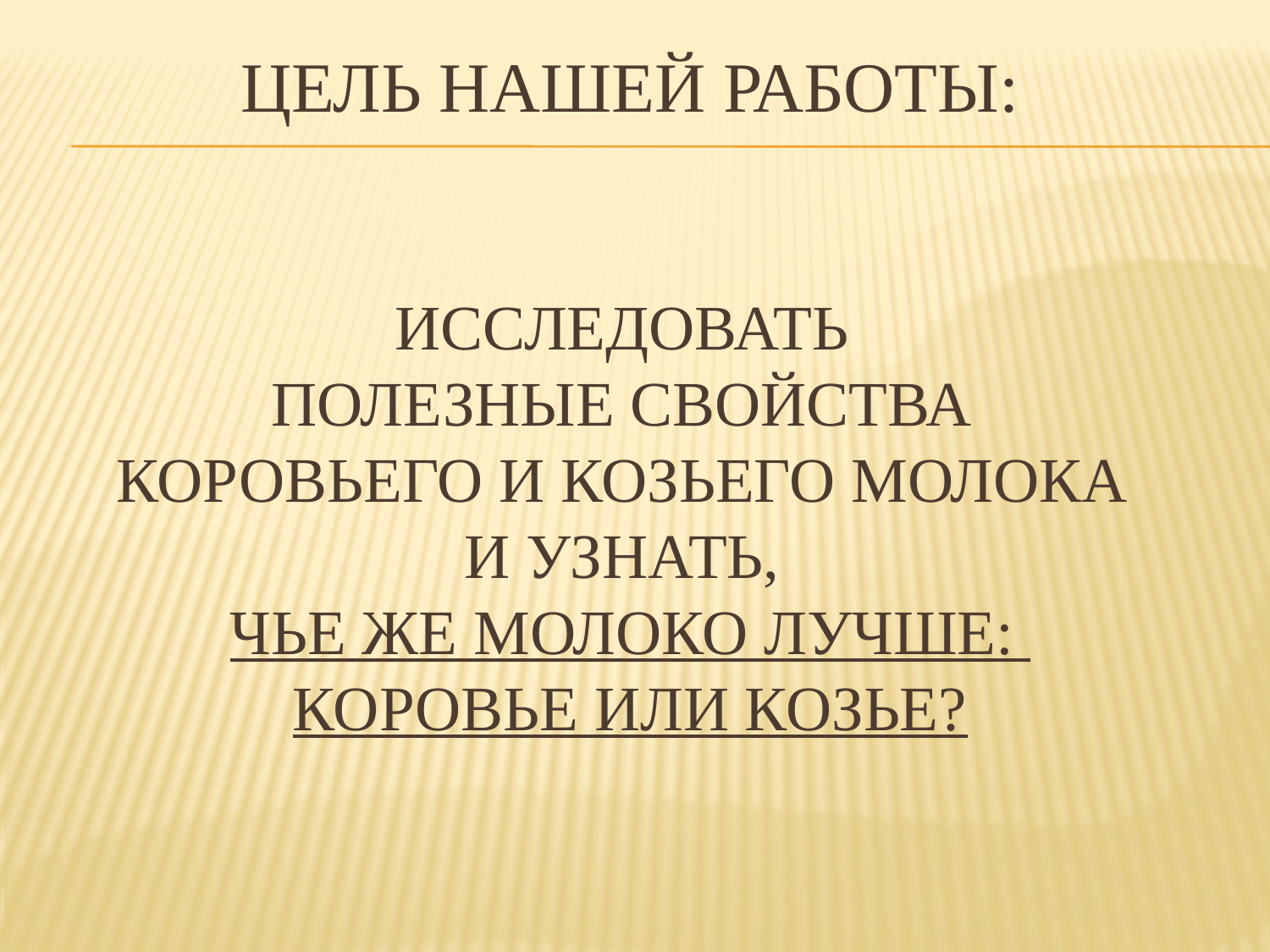

# Цель нашей работы: исследовать полезные свойства коровьего и козьего молока и узнать, чье же молоко лучше: коровье или козье?